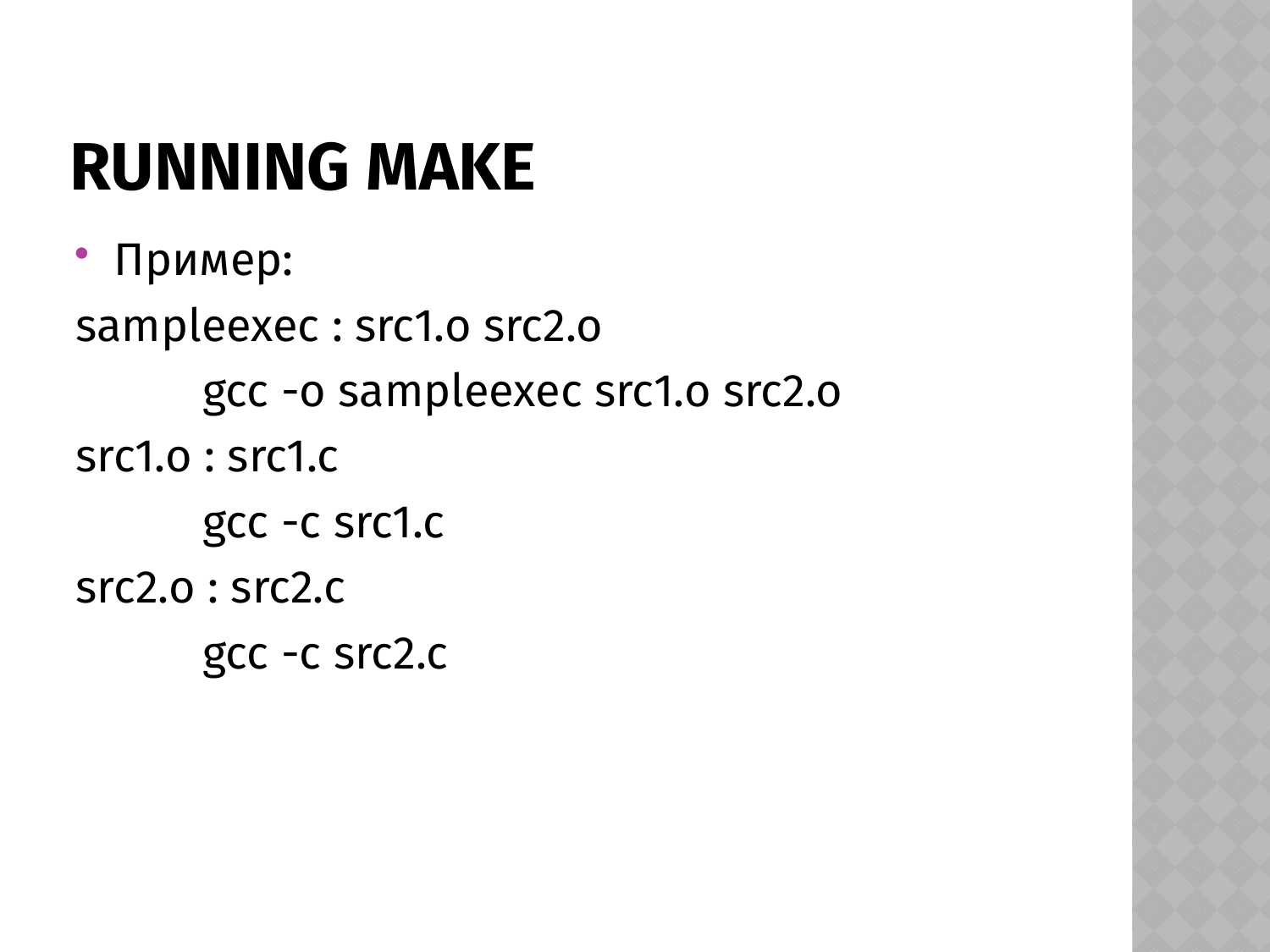

# Running Make
Пример:
sampleexec : src1.o src2.o
	gcc -o sampleexec src1.o src2.o
src1.o : src1.c
	gcc -c src1.c
src2.o : src2.c
	gcc -c src2.c